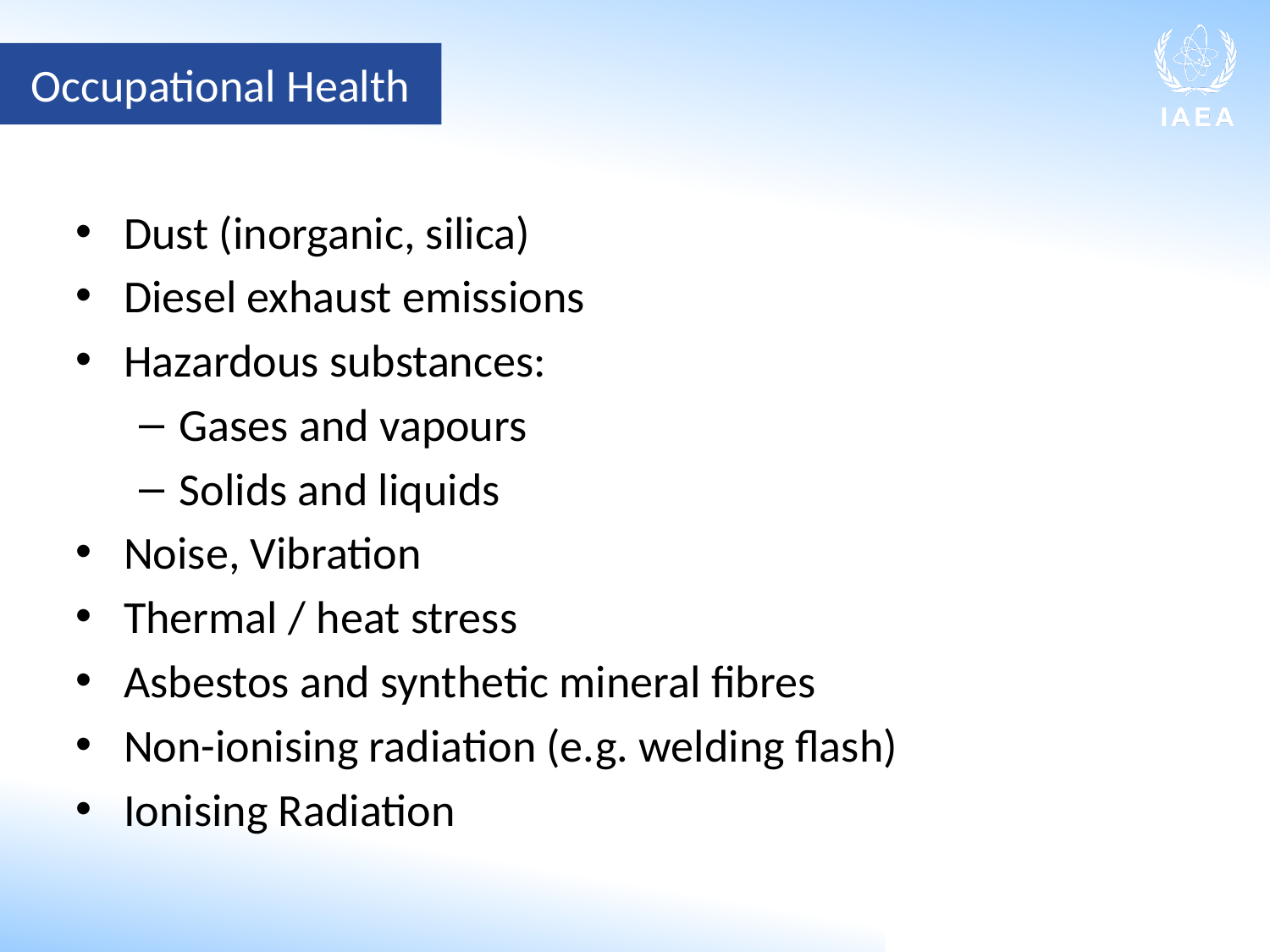

Occupational Health
Dust (inorganic, silica)
Diesel exhaust emissions
Hazardous substances:
Gases and vapours
Solids and liquids
Noise, Vibration
Thermal / heat stress
Asbestos and synthetic mineral fibres
Non-ionising radiation (e.g. welding flash)
Ionising Radiation